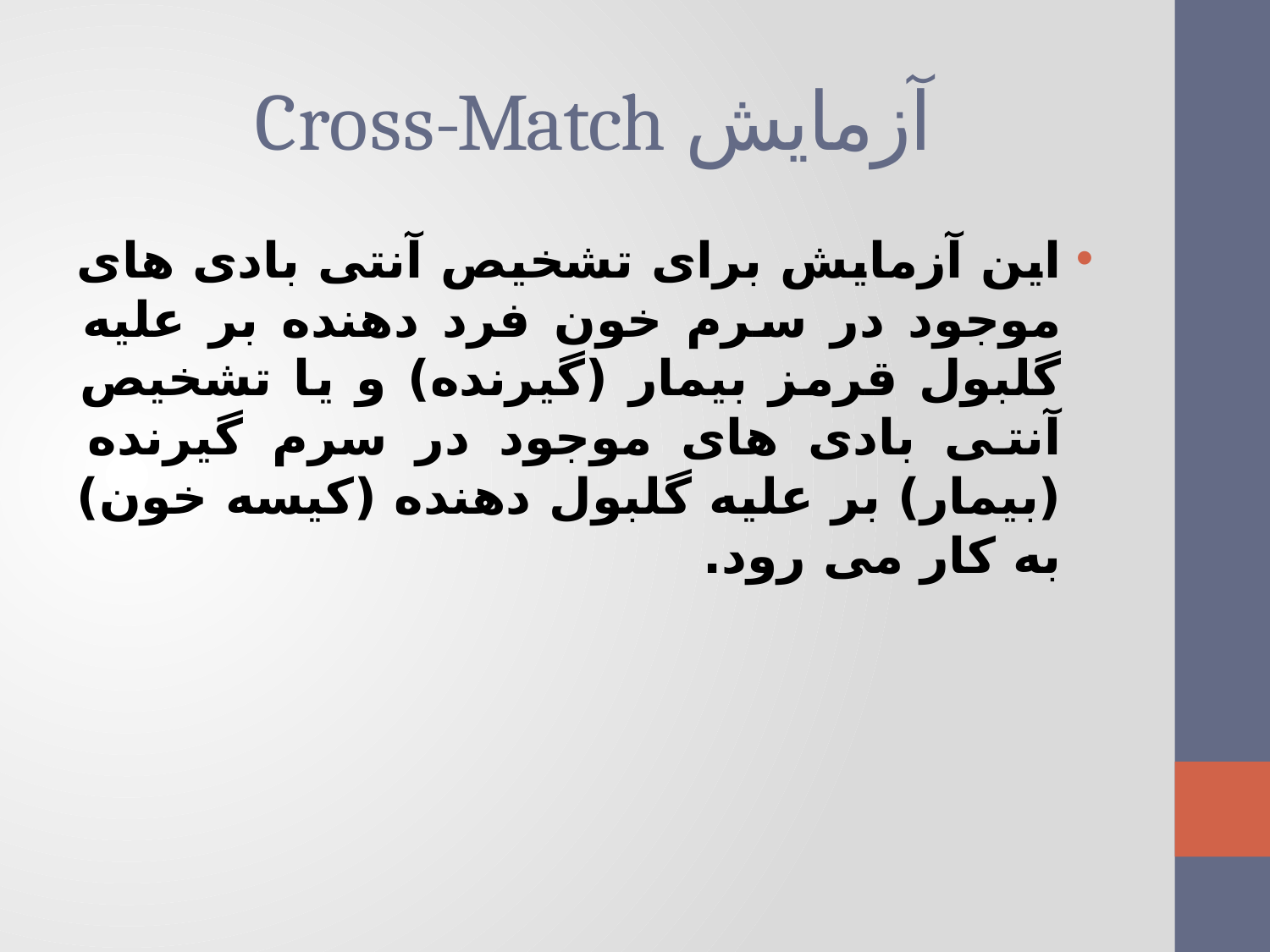

# آزمایش Cross-Match
این آزمایش برای تشخیص آنتی بادی های موجود در سرم خون فرد دهنده بر علیه گلبول قرمز بیمار (گیرنده) و یا تشخیص آنتی بادی های موجود در سرم گیرنده (بیمار) بر علیه گلبول دهنده (کیسه خون) به کار می رود.